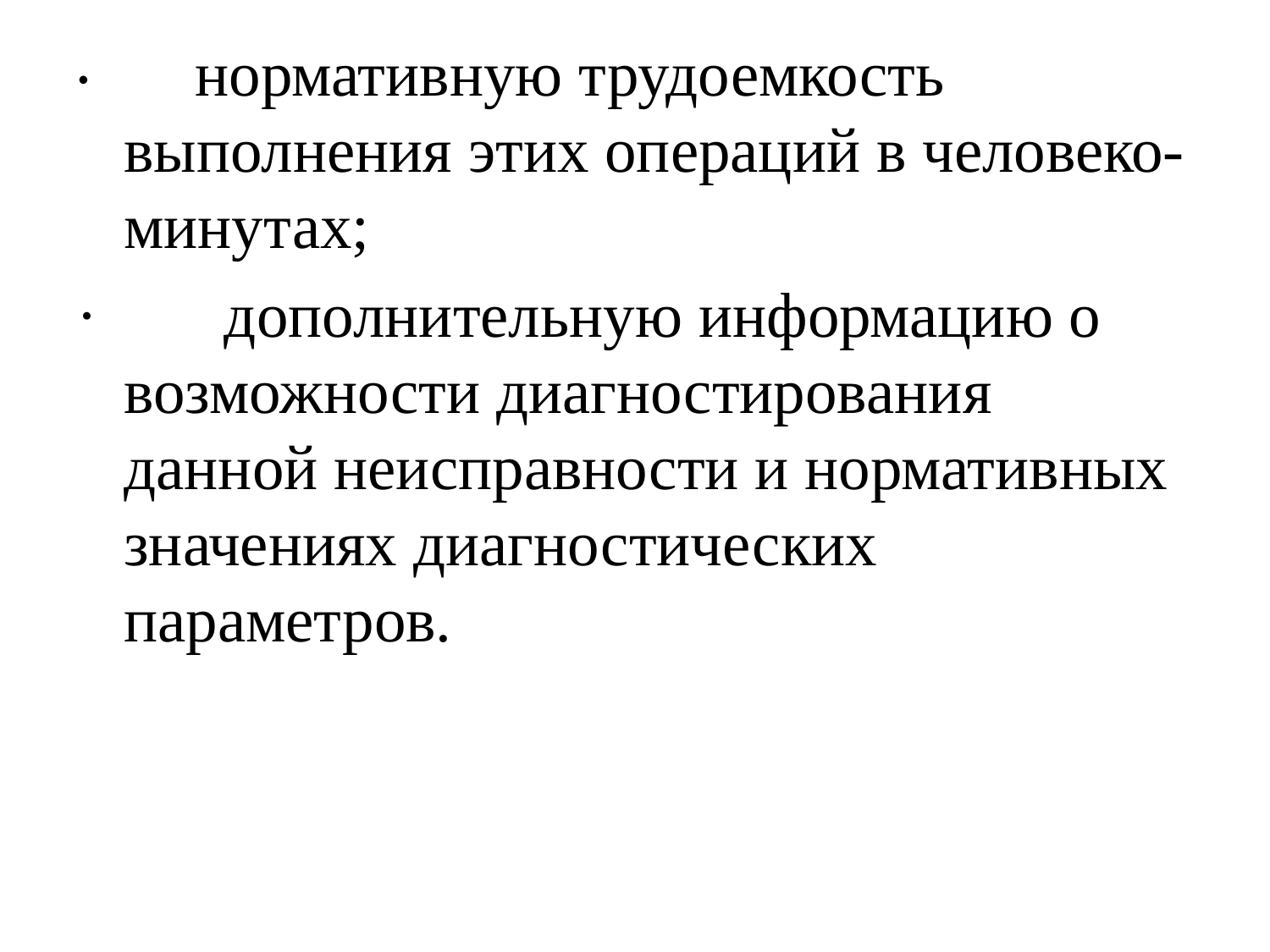

·        нормативную трудоемкость выполнения этих операций в человеко-минутах;
·        дополнительную информацию о возможности диагностирования данной неисправности и нормативных значениях диагностических параметров.